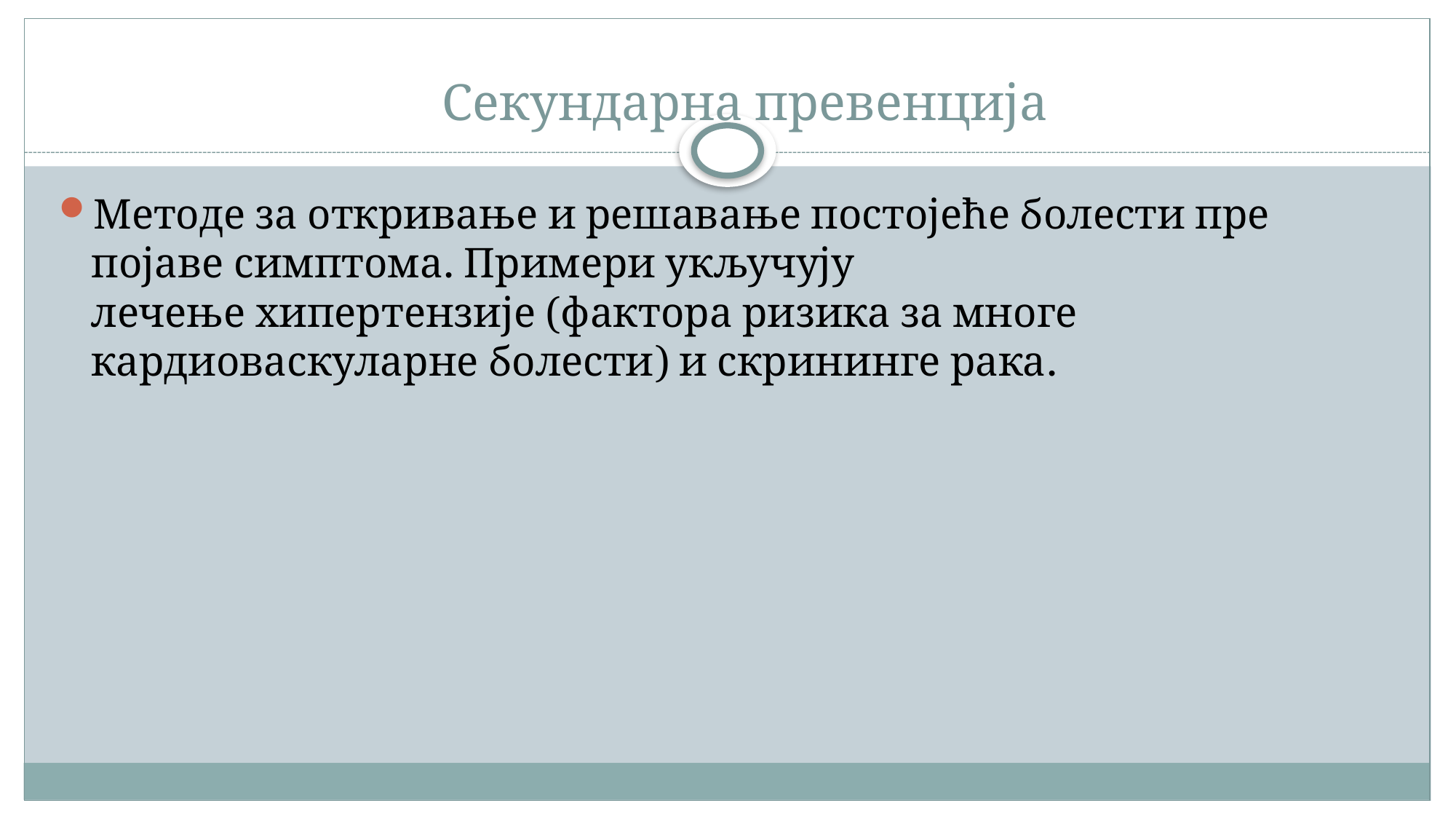

#
Секундарна превенција
Методе за откривање и решавање постојеће болести пре појаве симптома. Примери укључују лечење хипертензије (фактора ризика за многе кардиоваскуларне болести) и скрининге рака.